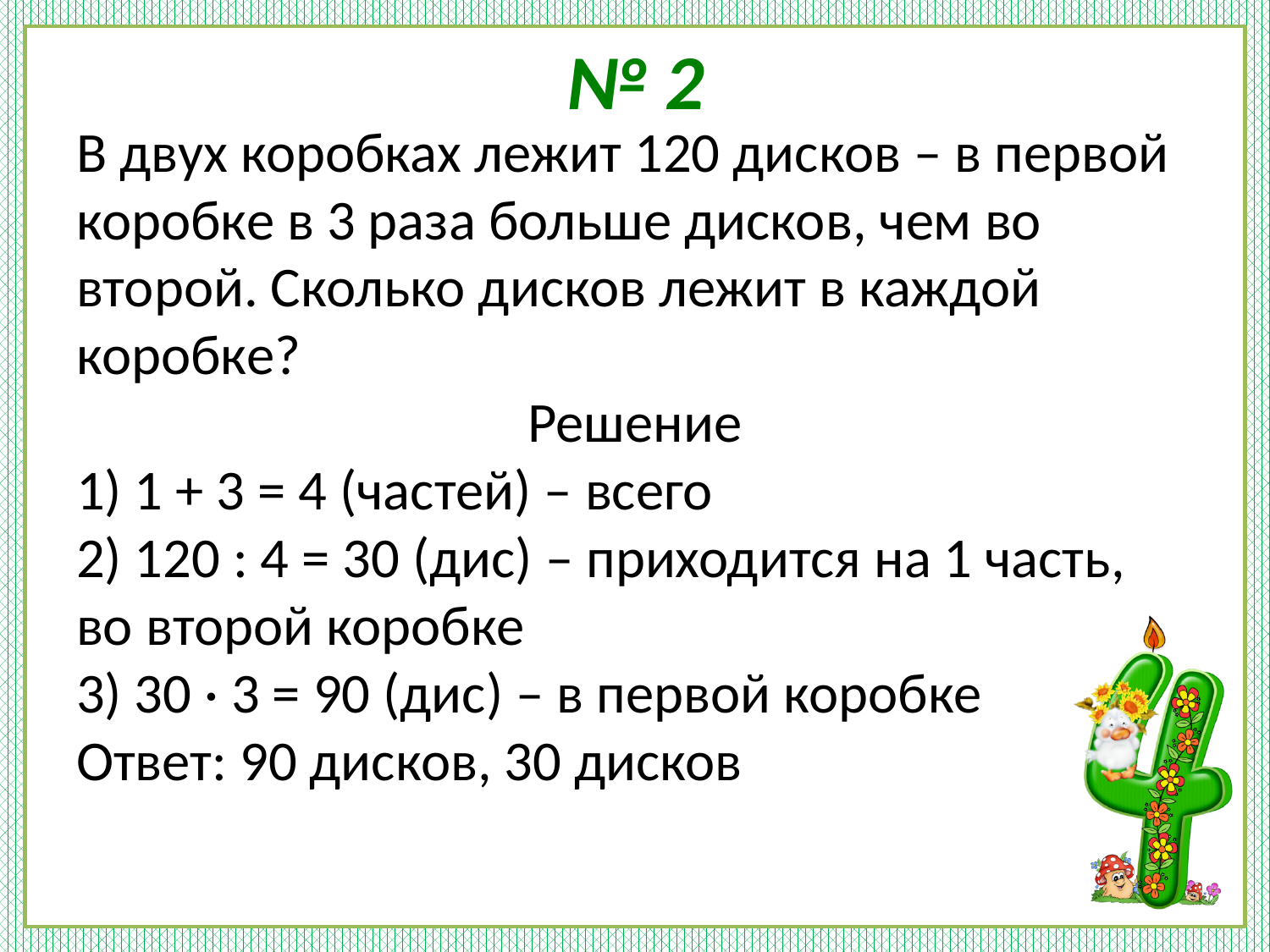

# № 2
В двух коробках лежит 120 дисков – в первой коробке в 3 раза больше дисков, чем во второй. Сколько дисков лежит в каждой коробке?
Решение
1) 1 + 3 = 4 (частей) – всего
2) 120 : 4 = 30 (дис) – приходится на 1 часть, во второй коробке
3) 30 · 3 = 90 (дис) – в первой коробке
Ответ: 90 дисков, 30 дисков